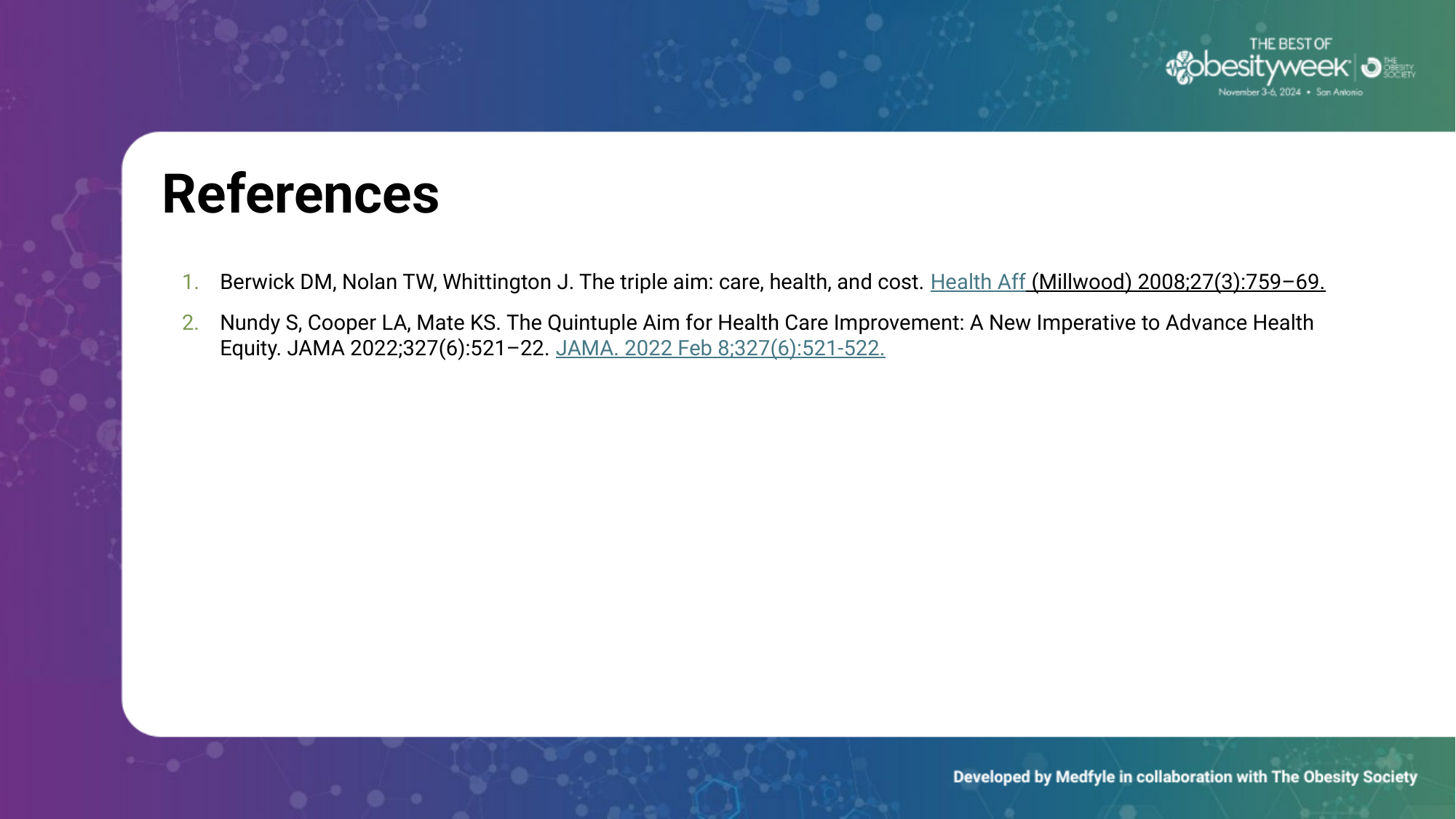

# References
Berwick DM, Nolan TW, Whittington J. The triple aim: care, health, and cost. Health Aff (Millwood) 2008;27(3):759–69.
Nundy S, Cooper LA, Mate KS. The Quintuple Aim for Health Care Improvement: A New Imperative to Advance Health Equity. JAMA 2022;327(6):521–22. JAMA. 2022 Feb 8;327(6):521-522.